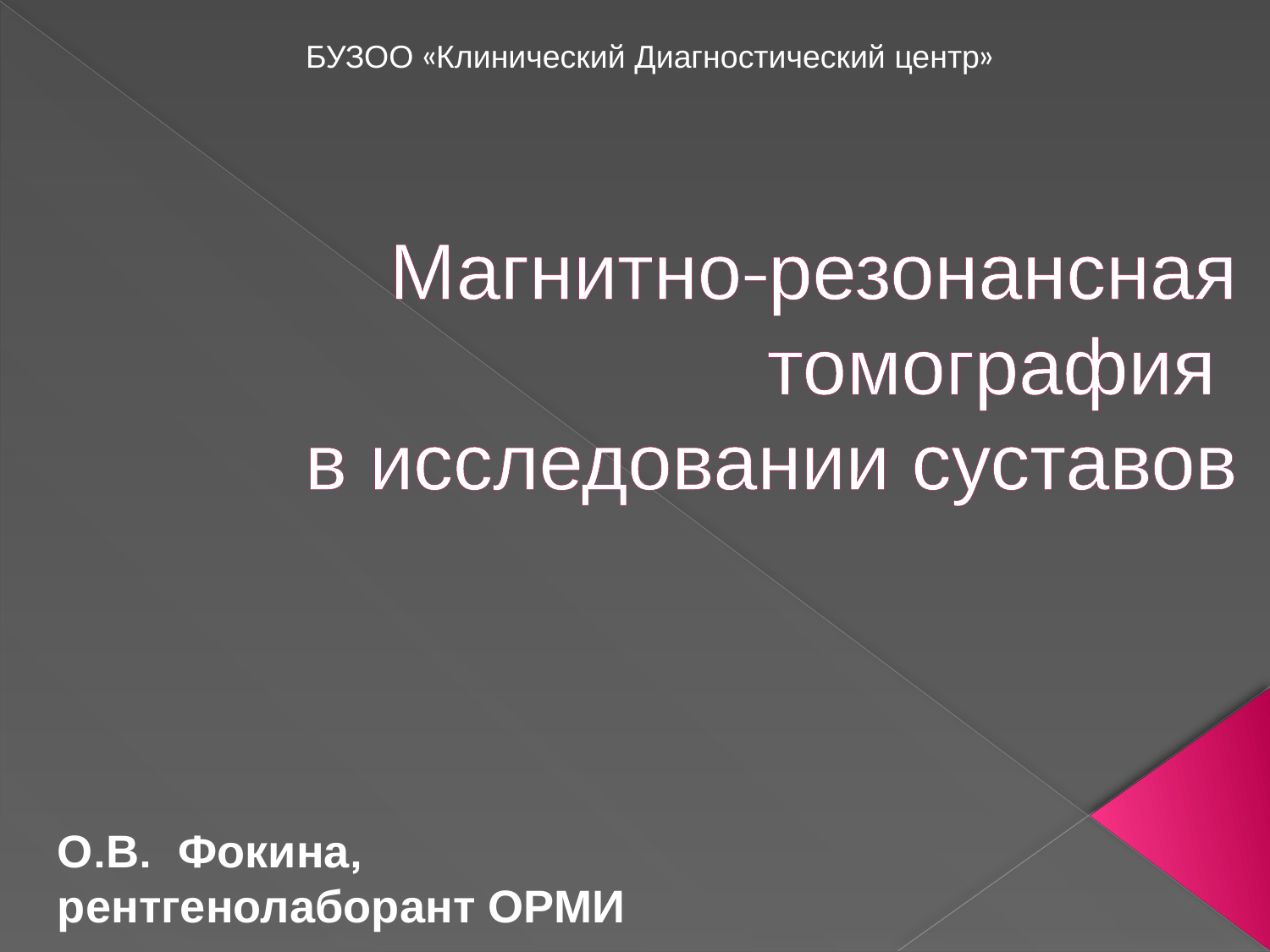

БУЗОО «Клинический Диагностический центр»
# Магнитно-резонансная томография в исследовании суставов
О.В.  Фокина,
рентгенолаборант ОРМИ